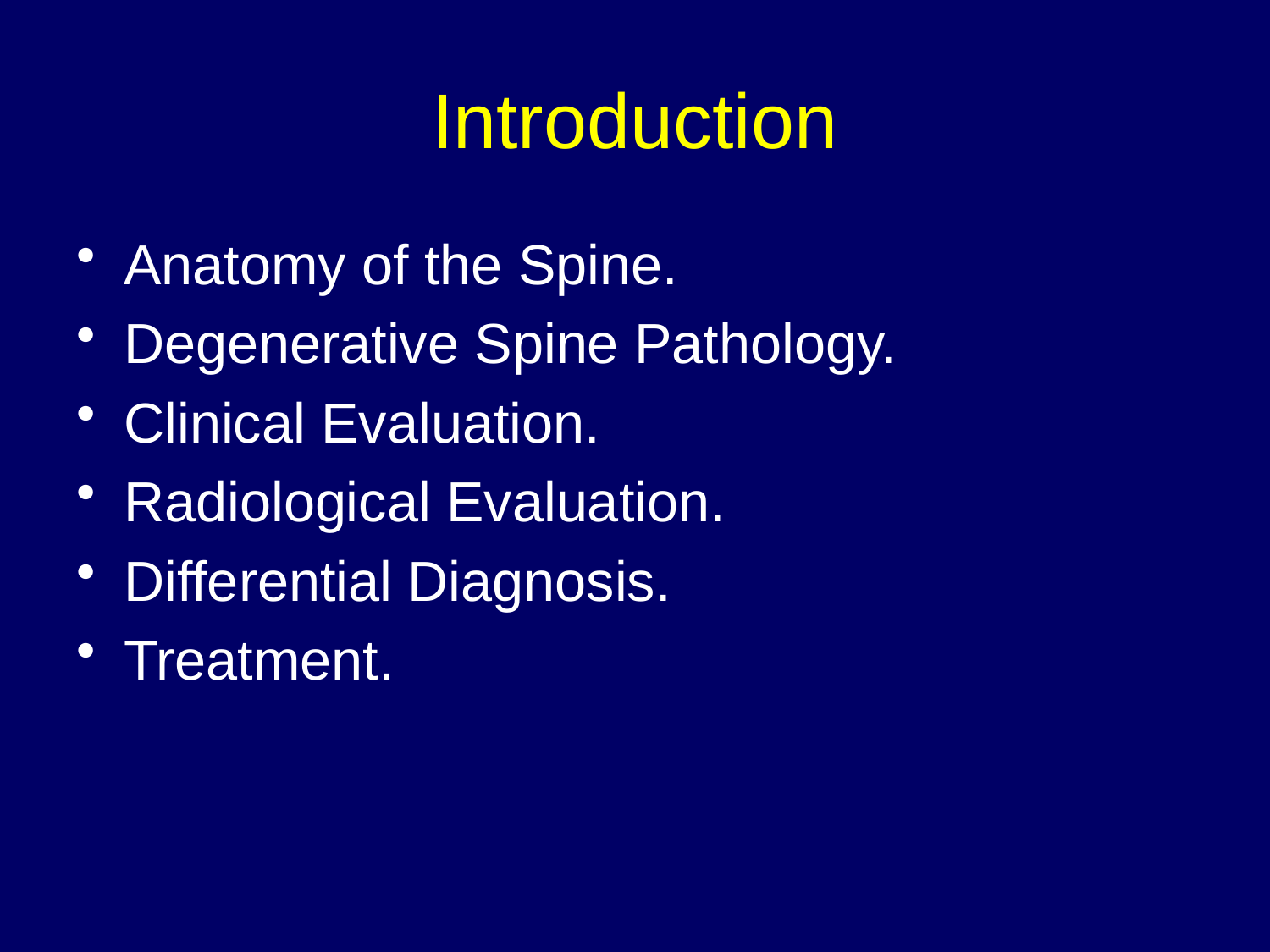

# Introduction
Anatomy of the Spine.
Degenerative Spine Pathology.
Clinical Evaluation.
Radiological Evaluation.
Differential Diagnosis.
Treatment.